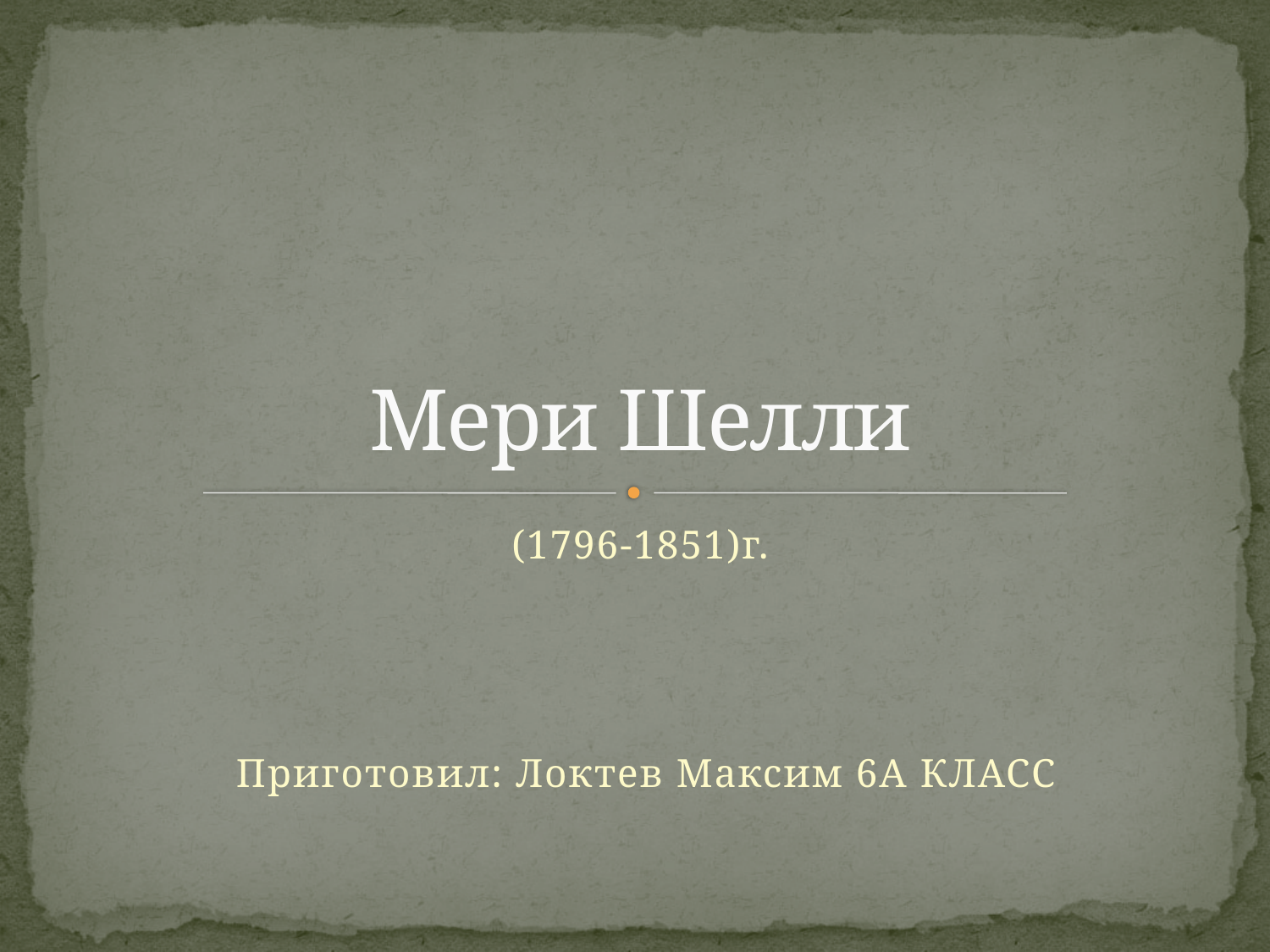

# Мери Шелли
(1796-1851)г.

 Приготовил: Локтев Максим 6А КЛАСС